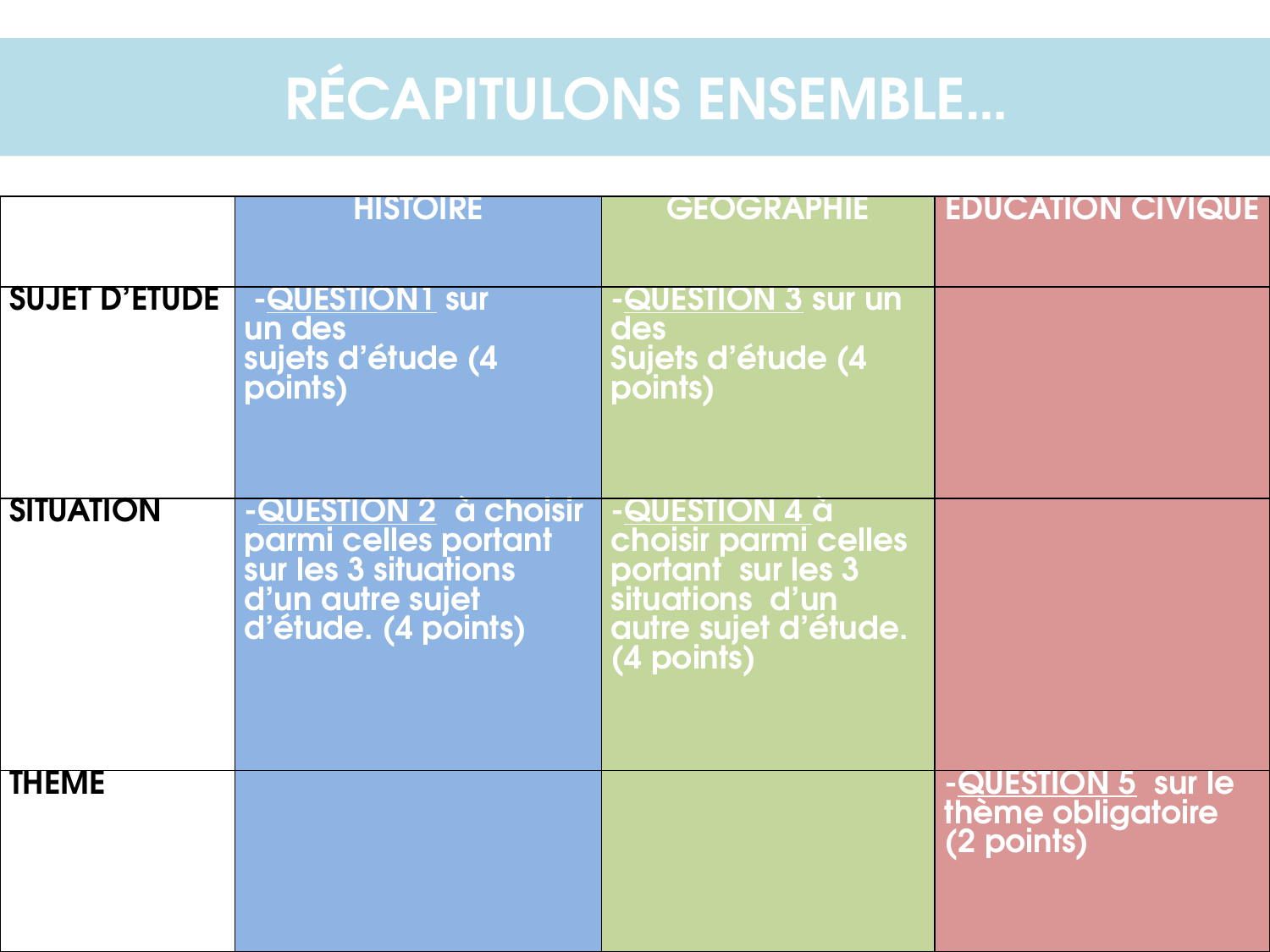

# RÉCAPITULONS ENSEMBLE…
|  | HISTOIRE | GEOGRAPHIE | EDUCATION CIVIQUE |
| --- | --- | --- | --- |
| SUJET D’ETUDE | -QUESTION1 sur un des sujets d’étude (4 points) | -QUESTION 3 sur un des Sujets d’étude (4 points) |  |
| SITUATION | -QUESTION 2 à choisir parmi celles portant sur les 3 situations d’un autre sujet d’étude. (4 points) | -QUESTION 4 à choisir parmi celles portant sur les 3 situations d’un autre sujet d’étude. (4 points) |  |
| THEME |  |  | -QUESTION 5 sur le thème obligatoire (2 points) |